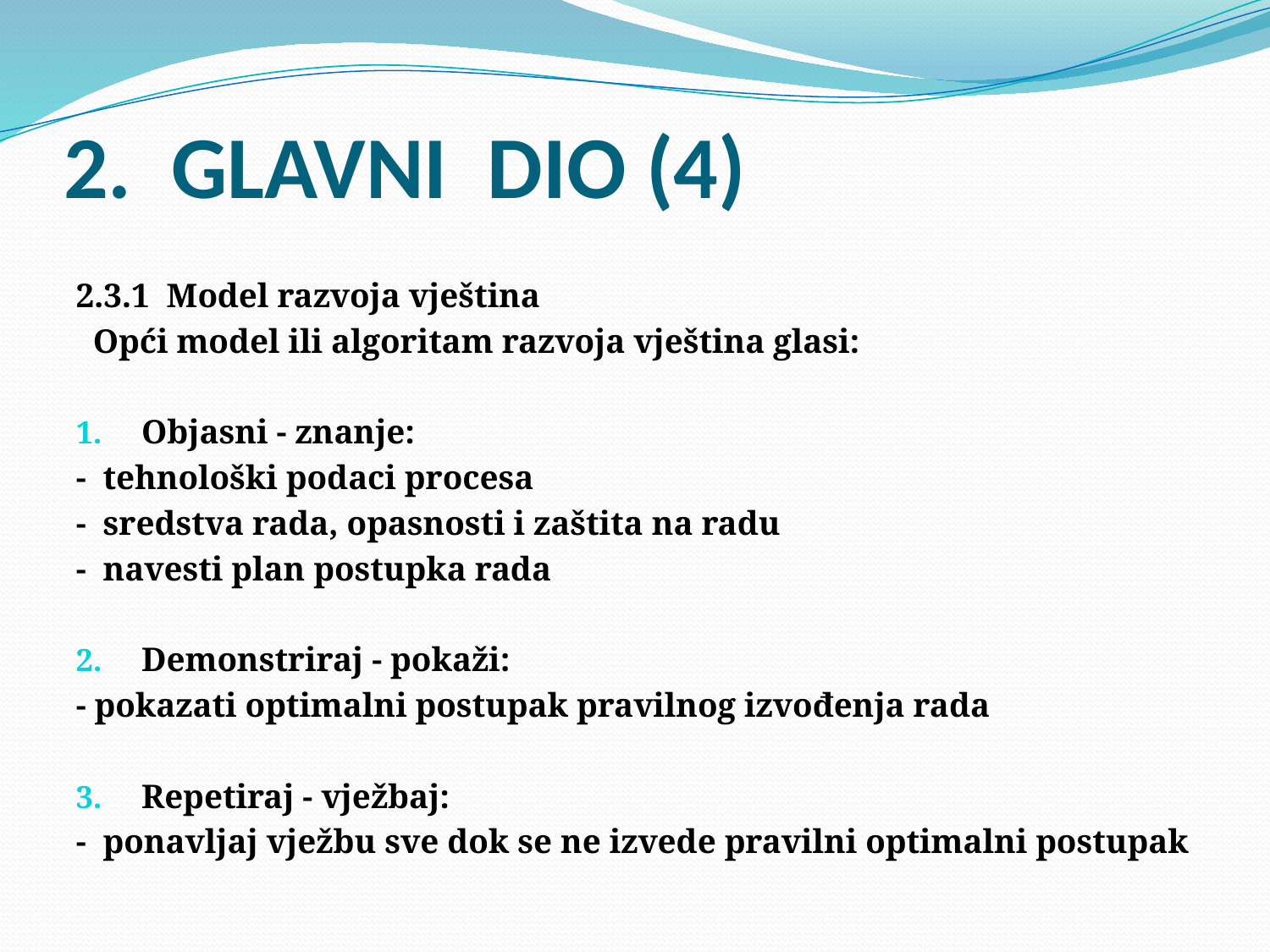

# 2.  GLAVNI  DIO (4)
2.3.1  Model razvoja vještina
  Opći model ili algoritam razvoja vještina glasi:

Objasni - znanje:
-  tehnološki podaci procesa
-  sredstva rada, opasnosti i zaštita na radu
-  navesti plan postupka rada

Demonstriraj - pokaži:
- pokazati optimalni postupak pravilnog izvođenja rada

Repetiraj - vježbaj:
-  ponavljaj vježbu sve dok se ne izvede pravilni optimalni postupak